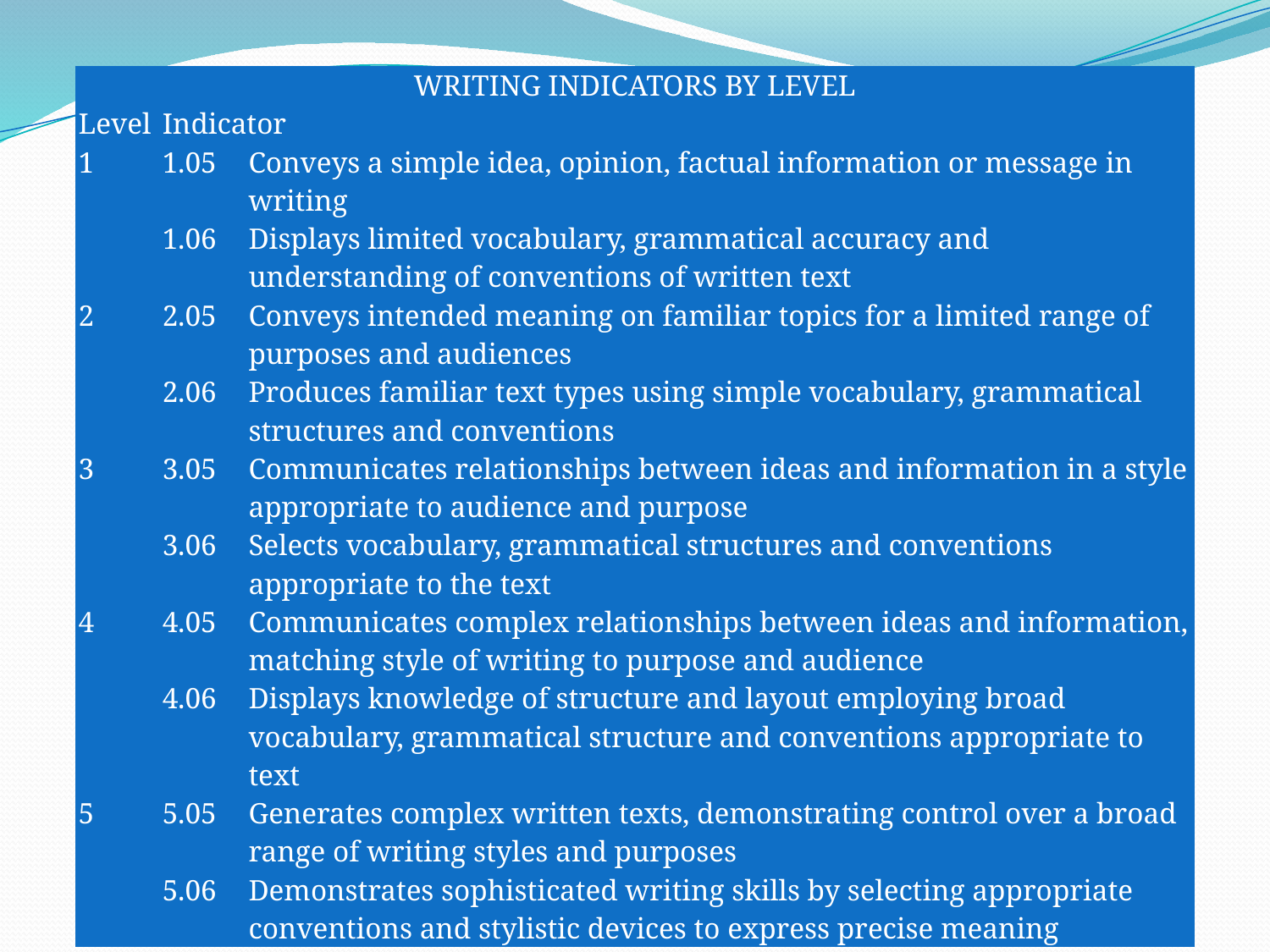

| WRITING INDICATORS BY LEVEL |  |  |
| --- | --- | --- |
| Level | Indicator |  |
| 1 | 1.05 | Conveys a simple idea, opinion, factual information or message in writing |
|  | 1.06 | Displays limited vocabulary, grammatical accuracy and understanding of conventions of written text |
| 2 | 2.05 | Conveys intended meaning on familiar topics for a limited range of purposes and audiences |
|  | 2.06 | Produces familiar text types using simple vocabulary, grammatical structures and conventions |
| 3 | 3.05 | Communicates relationships between ideas and information in a style appropriate to audience and purpose |
|  | 3.06 | Selects vocabulary, grammatical structures and conventions appropriate to the text |
| 4 | 4.05 | Communicates complex relationships between ideas and information, matching style of writing to purpose and audience |
|  | 4.06 | Displays knowledge of structure and layout employing broad vocabulary, grammatical structure and conventions appropriate to text |
| 5 | 5.05 | Generates complex written texts, demonstrating control over a broad range of writing styles and purposes |
|  | 5.06 | Demonstrates sophisticated writing skills by selecting appropriate conventions and stylistic devices to express precise meaning |